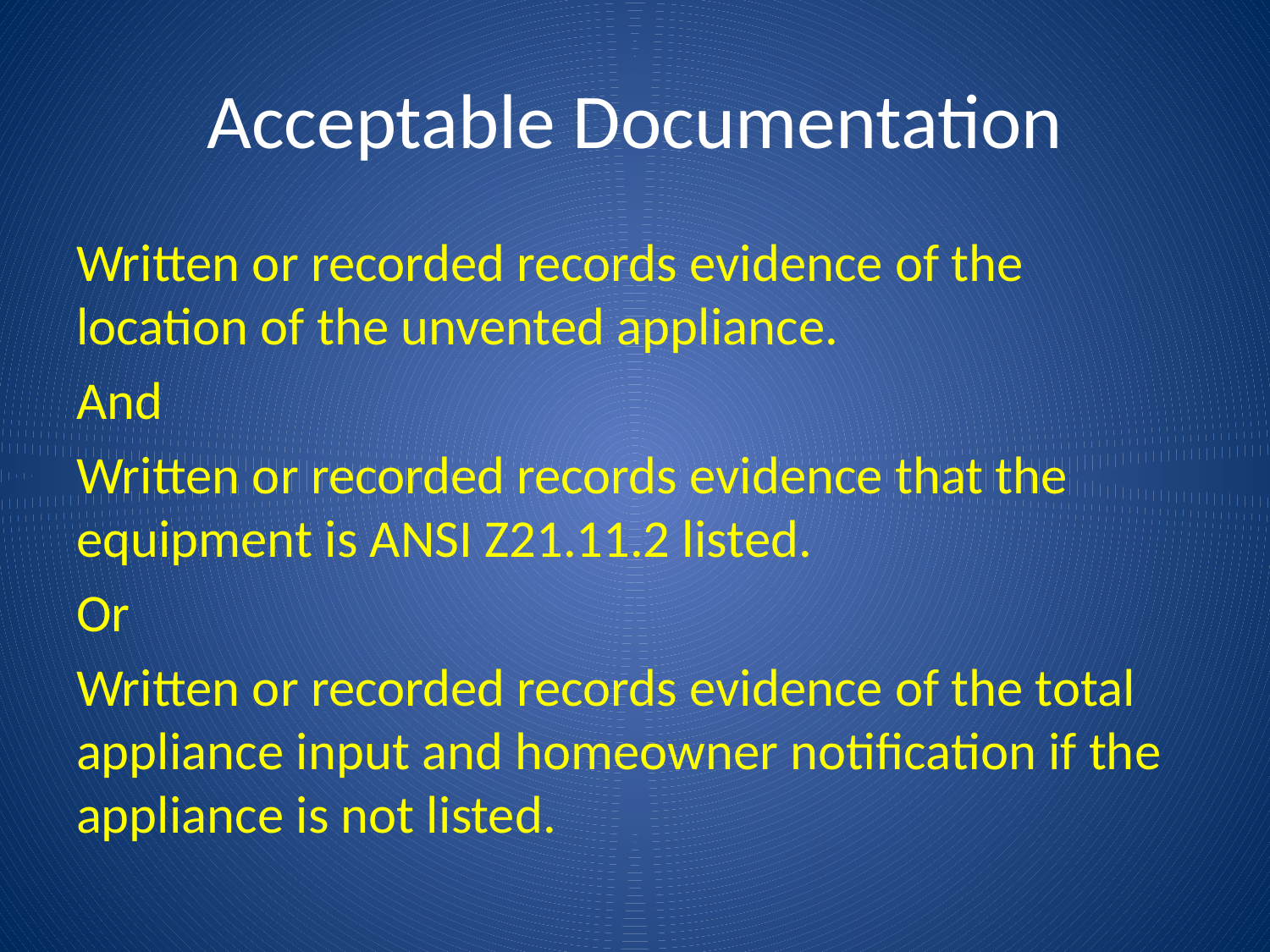

# Acceptable Documentation
Written or recorded records evidence of the location of the unvented appliance.
And
Written or recorded records evidence that the equipment is ANSI Z21.11.2 listed.
Or
Written or recorded records evidence of the total appliance input and homeowner notification if the appliance is not listed.